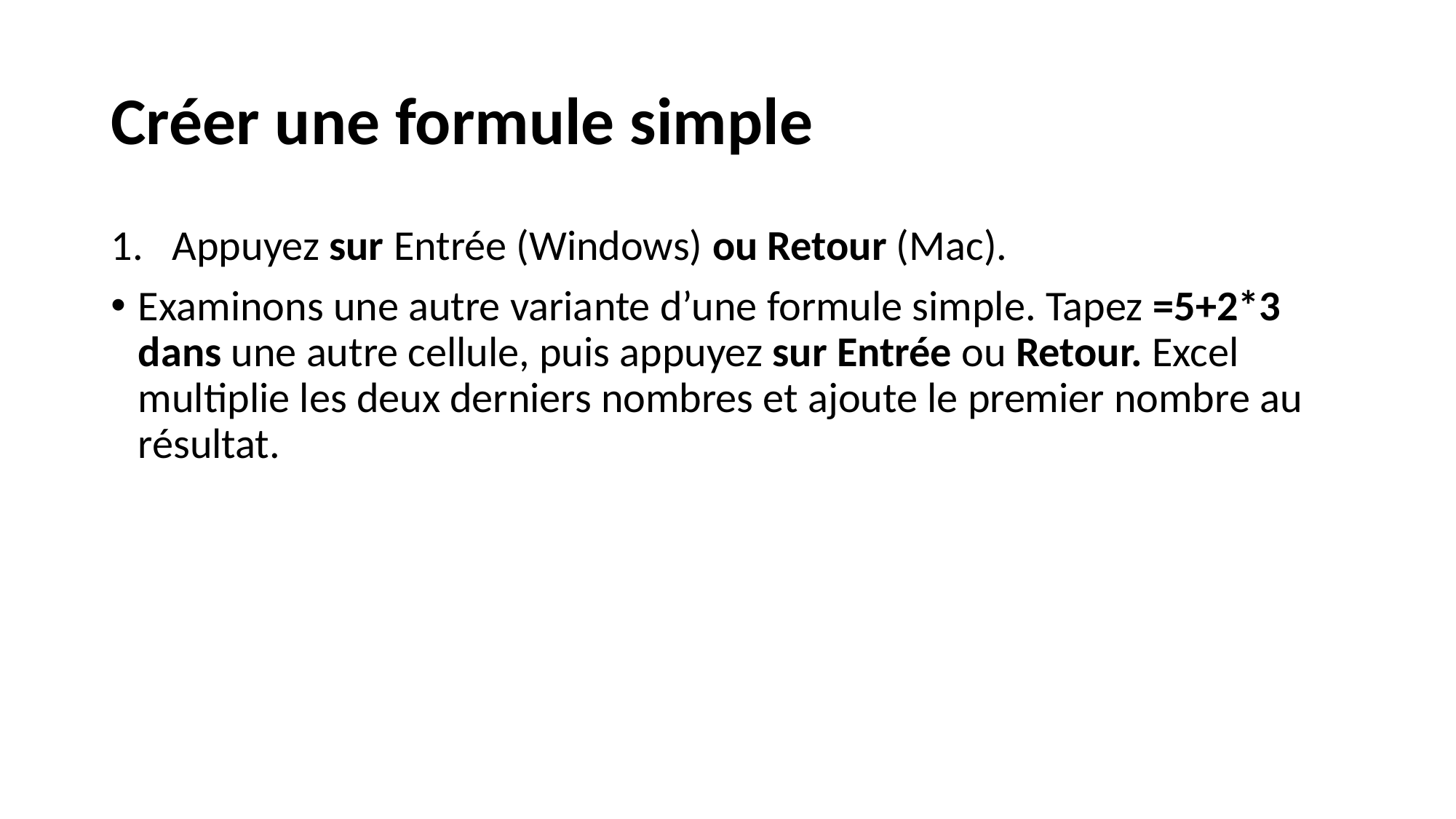

# Créer une formule simple
Appuyez sur Entrée (Windows) ou Retour (Mac).
Examinons une autre variante d’une formule simple. Tapez =5+2*3 dans une autre cellule, puis appuyez sur Entrée ou Retour. Excel multiplie les deux derniers nombres et ajoute le premier nombre au résultat.